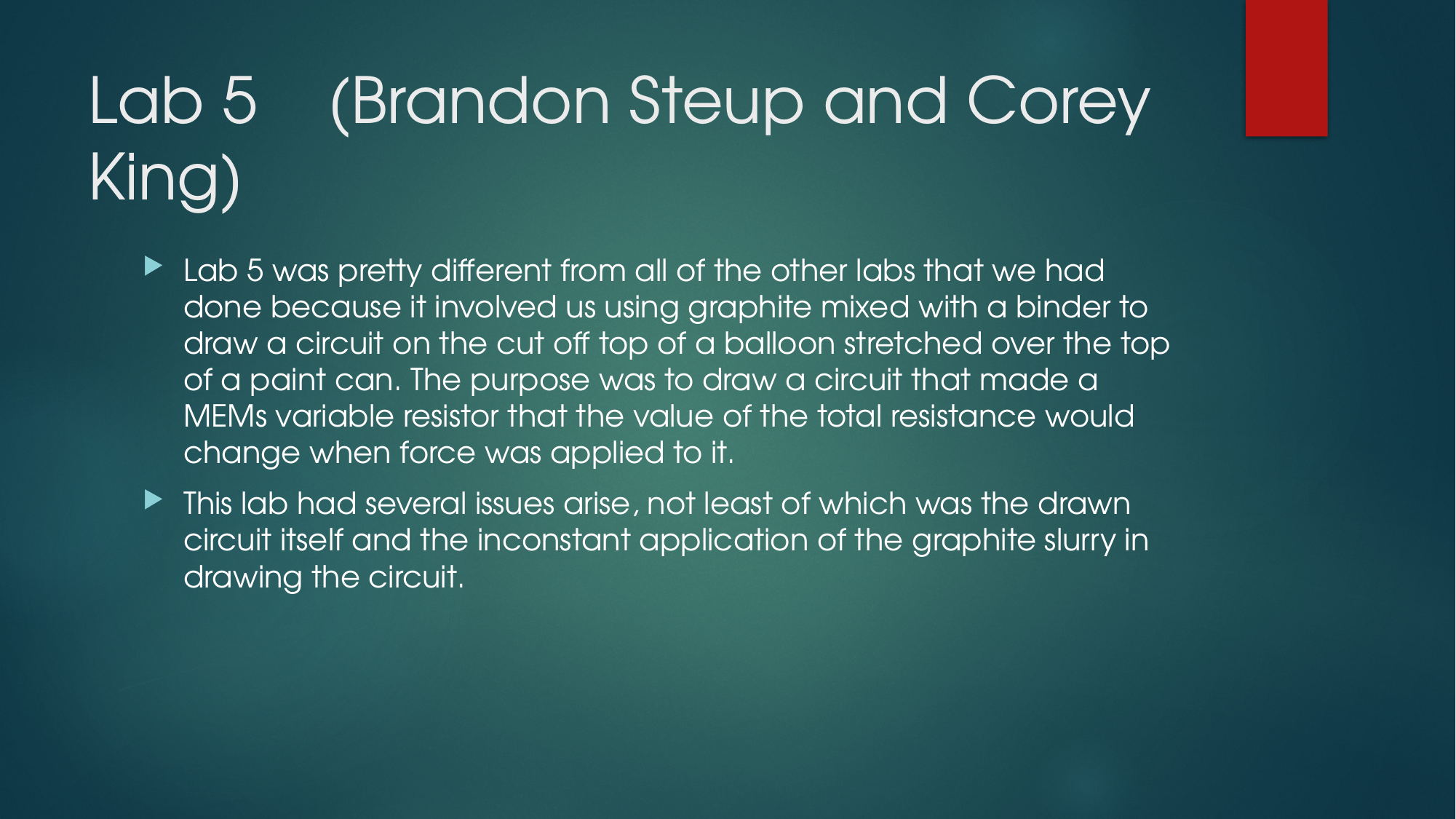

# Lab 5    (Brandon Steup and Corey King)
Lab 5 was pretty different from all of the other labs that we had done because it involved us using graphite mixed with a binder to draw a circuit on the cut off top of a balloon stretched over the top of a paint can. The purpose was to draw a circuit that made a MEMs variable resistor that the value of the total resistance would change when force was applied to it.
This lab had several issues arise, not least of which was the drawn circuit itself and the inconstant application of the graphite slurry in drawing the circuit.